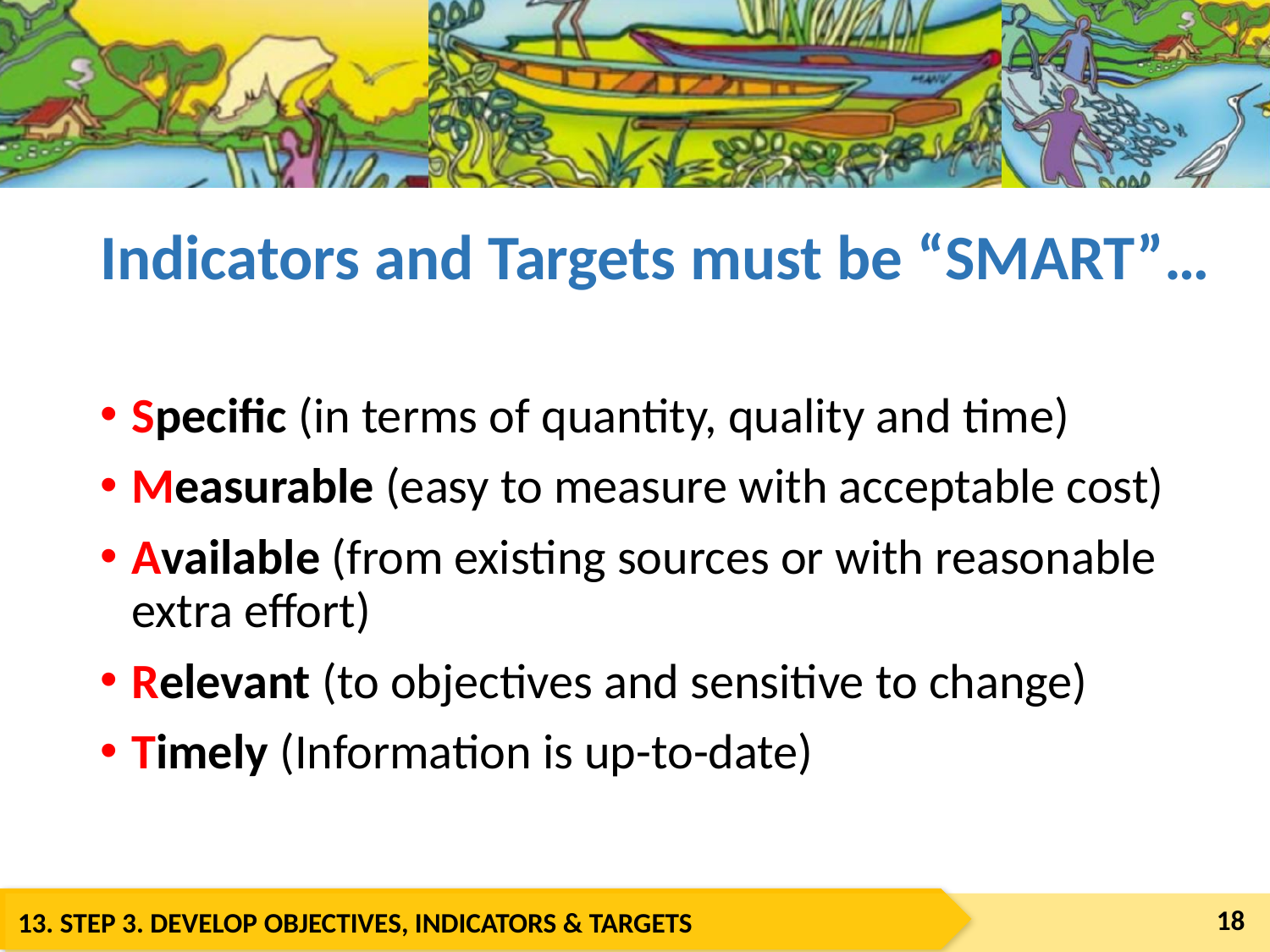

# Indicators and Targets must be “SMART”…
Specific (in terms of quantity, quality and time)
Measurable (easy to measure with acceptable cost)
Available (from existing sources or with reasonable extra effort)
Relevant (to objectives and sensitive to change)
Timely (Information is up-to-date)
18